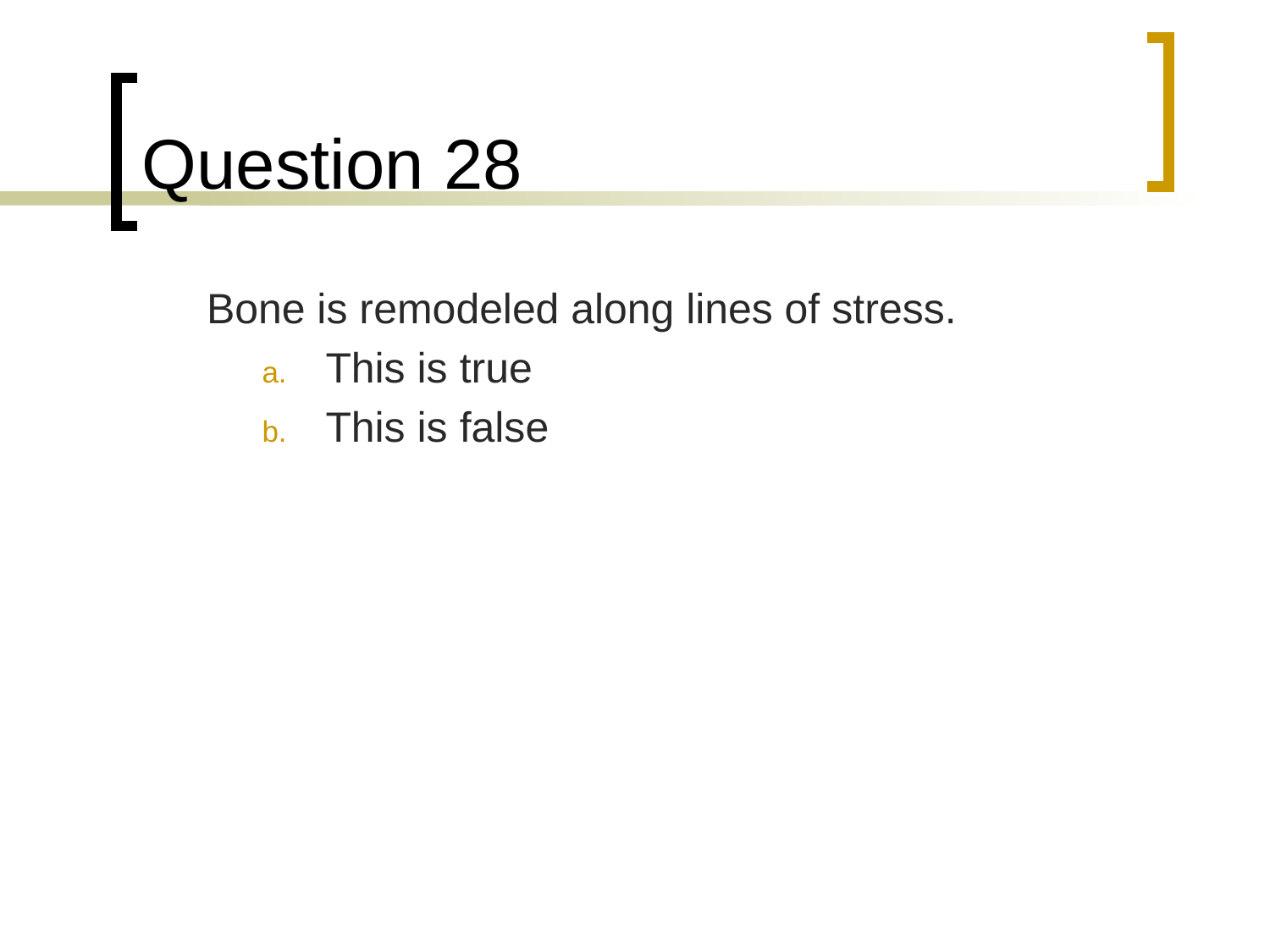

# Question 28
	Bone is remodeled along lines of stress.
This is true
This is false